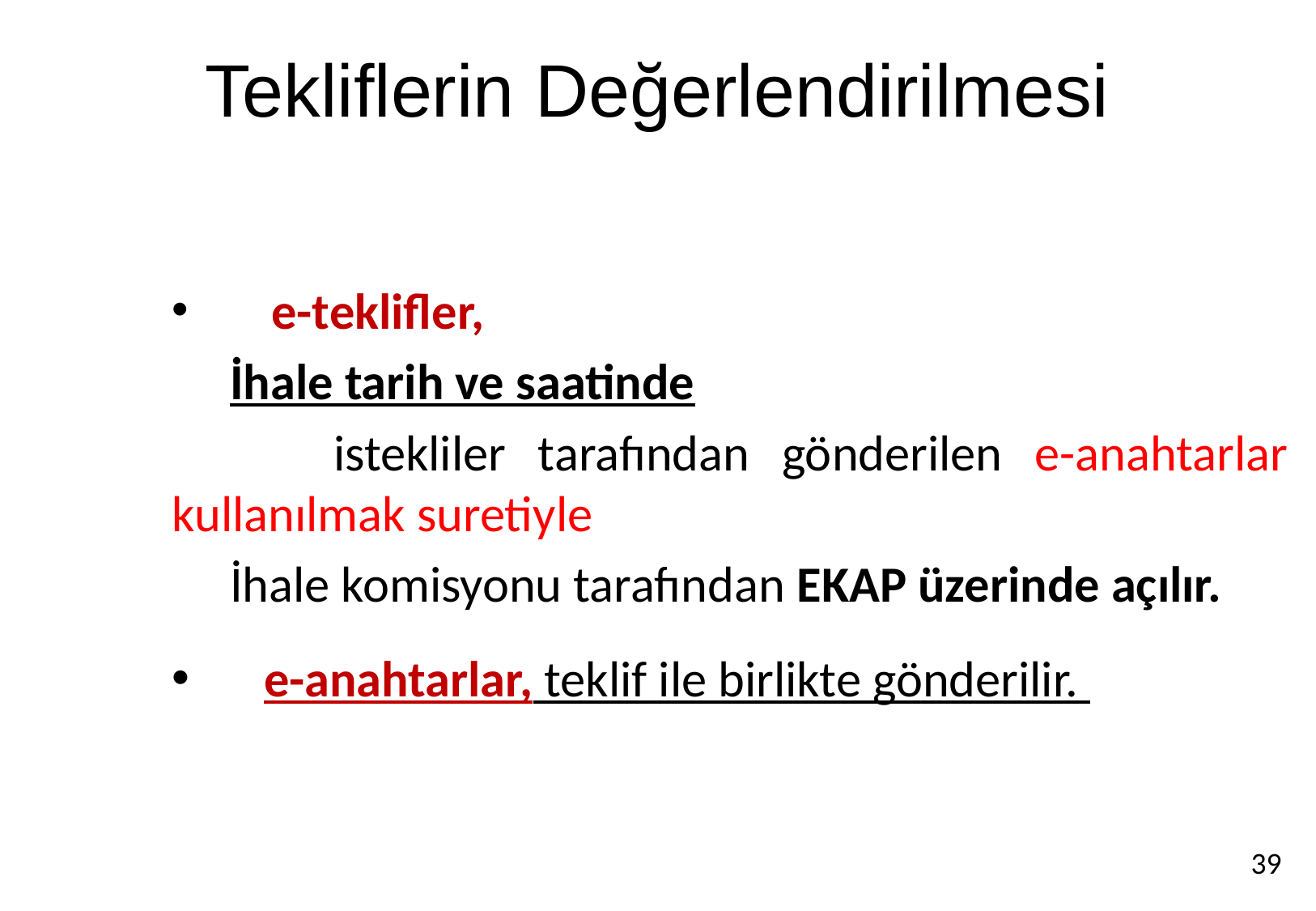

# Tekliflerin Değerlendirilmesi
     e-teklifler,
     İhale tarih ve saatinde
     istekliler tarafından gönderilen e-anahtarlar kullanılmak suretiyle
     İhale komisyonu tarafından EKAP üzerinde açılır.

    e-anahtarlar, teklif ile birlikte gönderilir.
39